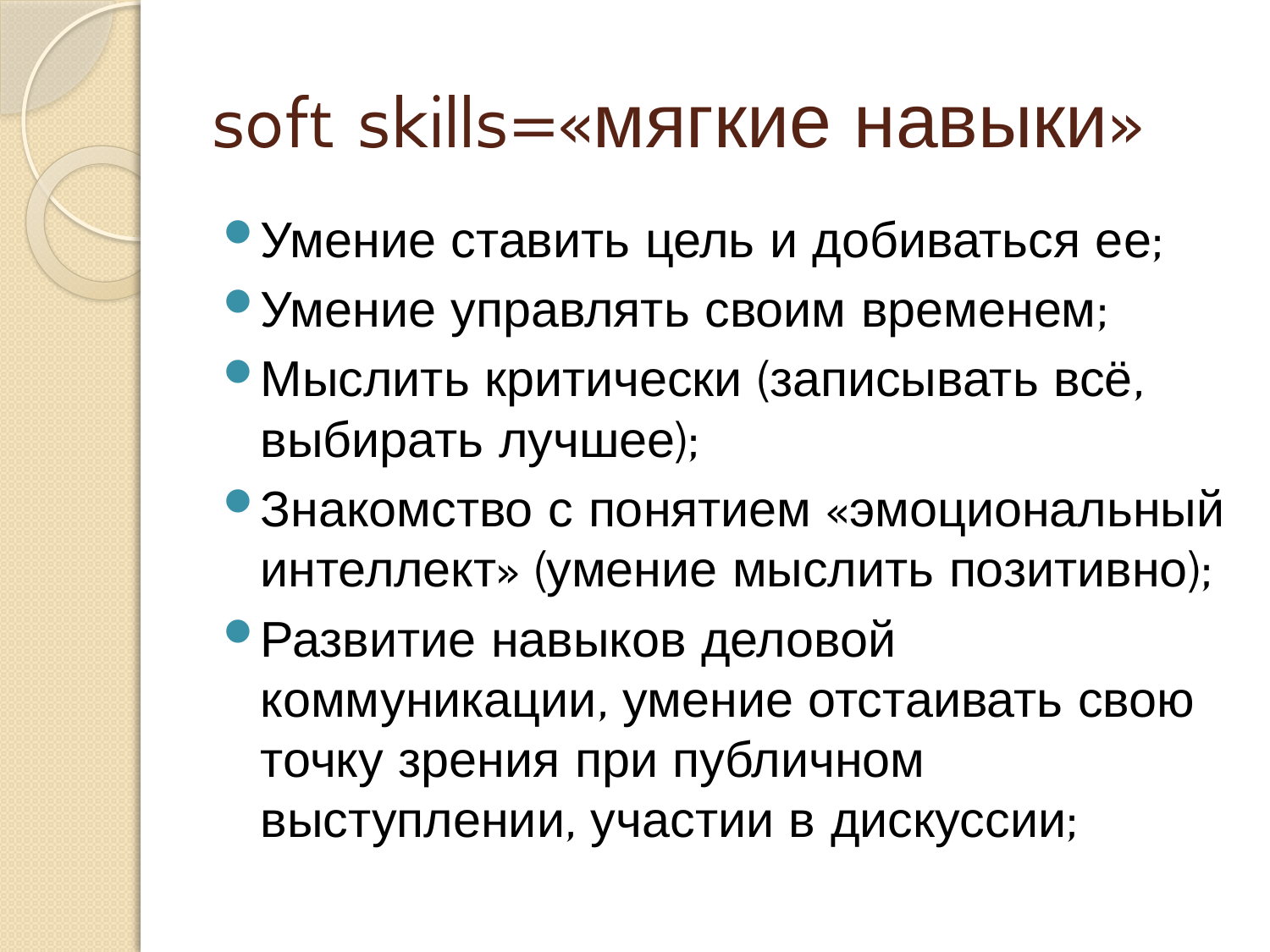

# soft skills=«мягкие навыки»
Умение ставить цель и добиваться ее;
Умение управлять своим временем;
Мыслить критически (записывать всё, выбирать лучшее);
Знакомство с понятием «эмоциональный интеллект» (умение мыслить позитивно);
Развитие навыков деловой коммуникации, умение отстаивать свою точку зрения при публичном выступлении, участии в дискуссии;